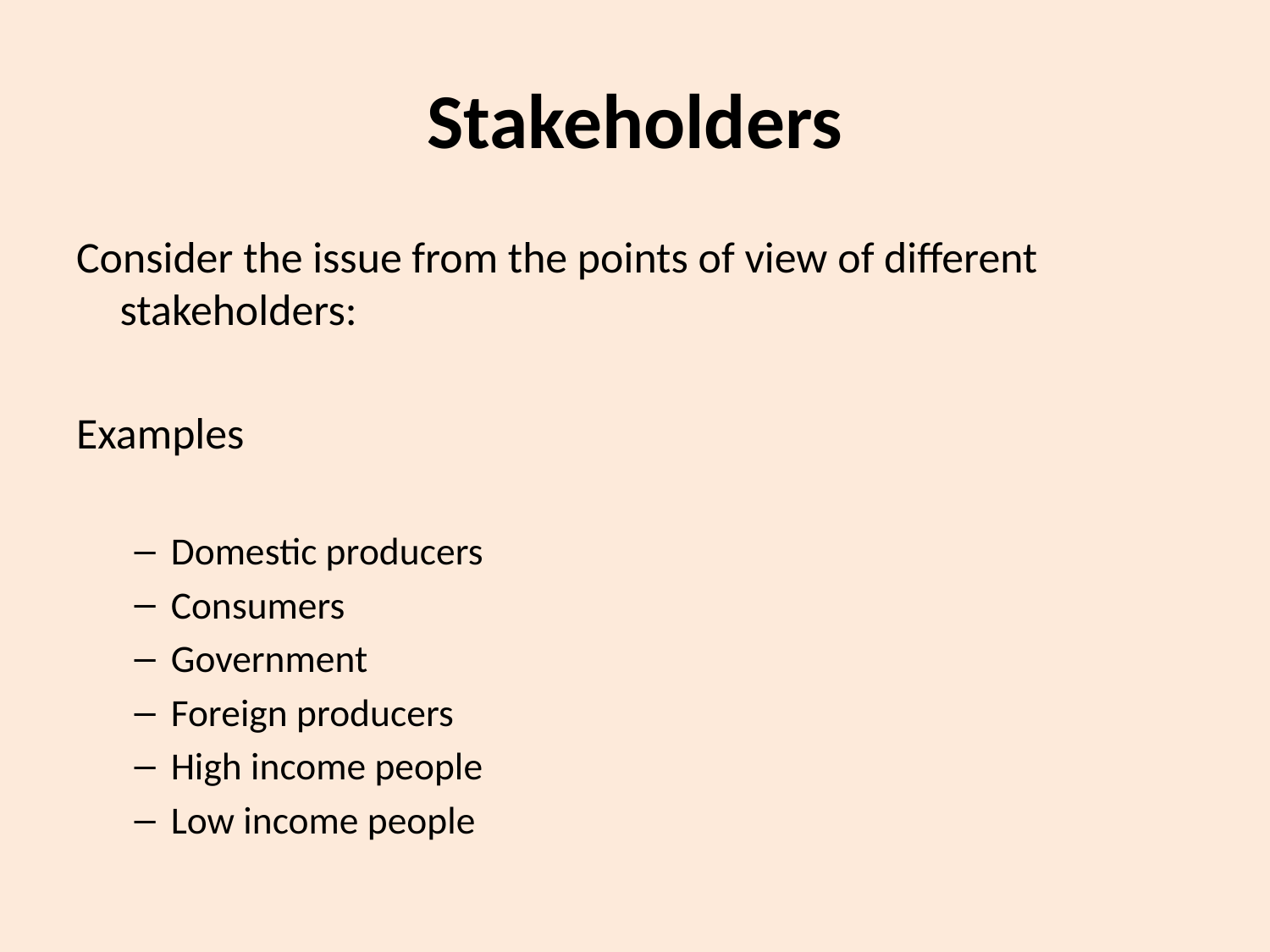

# Stakeholders
Consider the issue from the points of view of different stakeholders:

Examples

Domestic producers
Consumers
Government
Foreign producers
High income people
Low income people